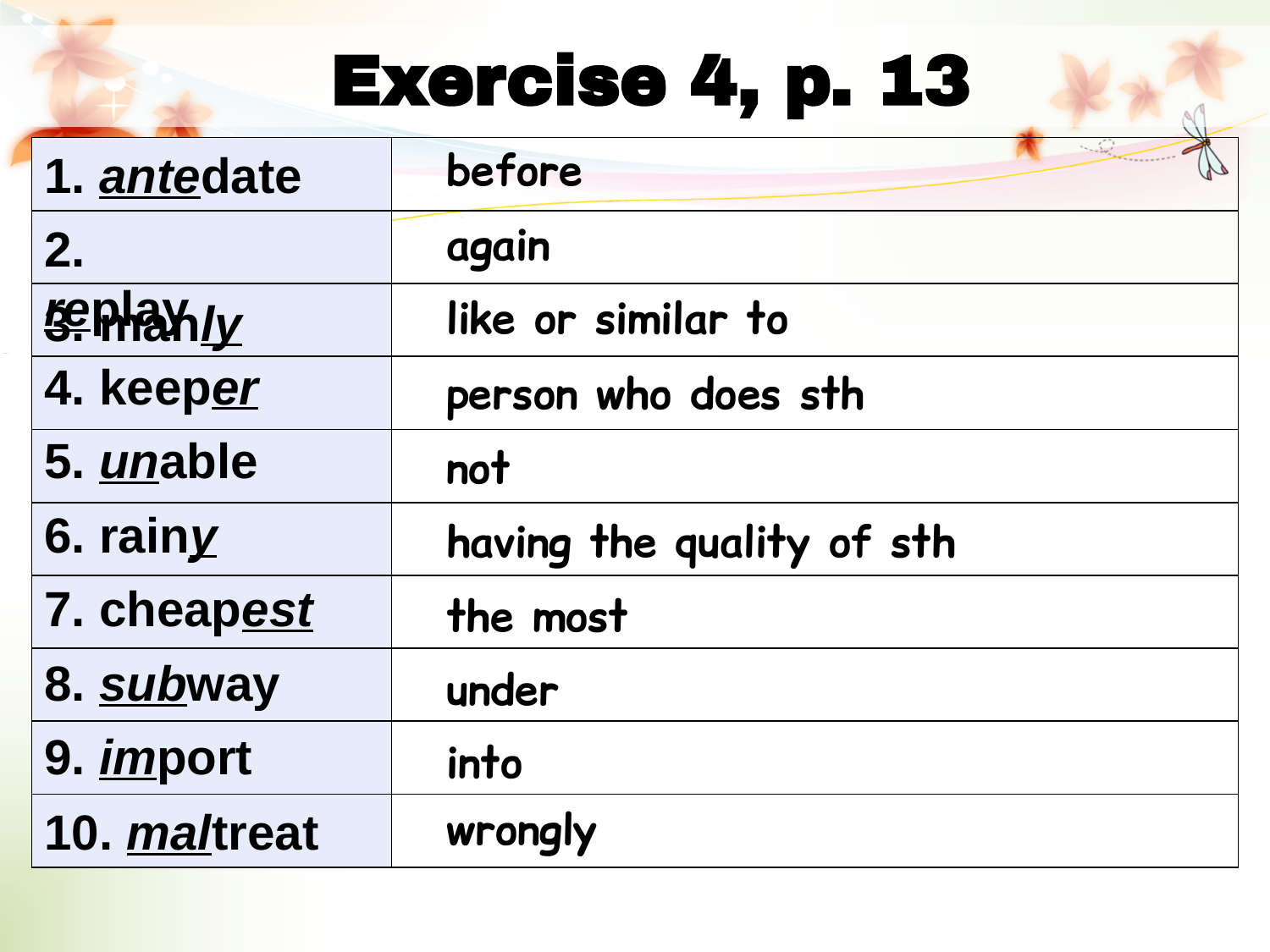

Exercise 4, p. 13
|  |  |
| --- | --- |
|  |  |
|  |  |
|  |  |
|  |  |
|  |  |
|  |  |
|  |  |
|  |  |
|  |  |
1. antedate
before
2. replay
again
3. manly
like or similar to
4. keeper
person who does sth
5. unable
not
6. rainy
having the quality of sth
7. cheapest
the most
8. subway
under
9. import
into
10. maltreat
wrongly